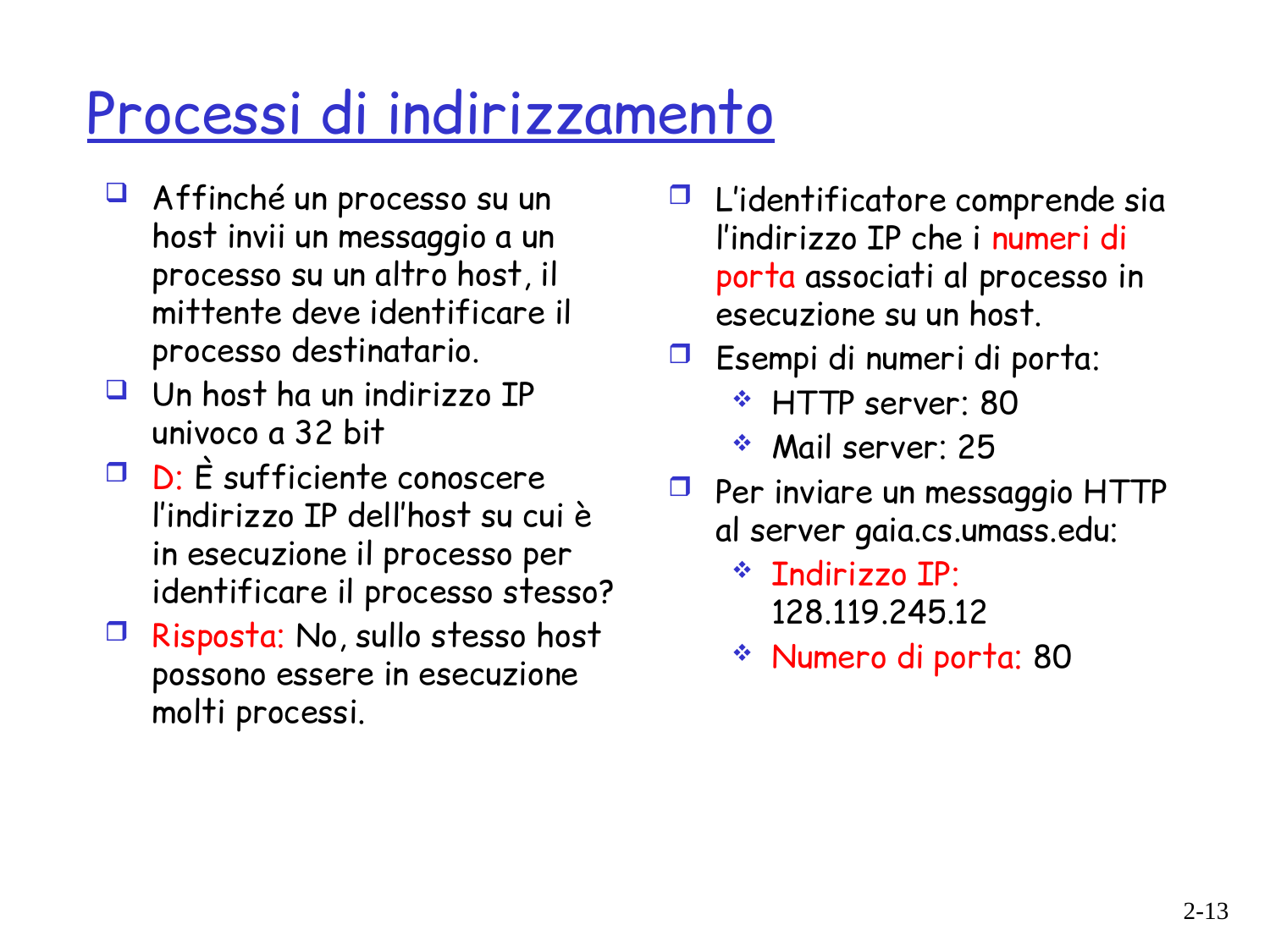

# Processi di indirizzamento
Affinché un processo su un host invii un messaggio a un processo su un altro host, il mittente deve identificare il processo destinatario.
Un host ha un indirizzo IP univoco a 32 bit
D: È sufficiente conoscere l’indirizzo IP dell’host su cui è in esecuzione il processo per identificare il processo stesso?
Risposta: No, sullo stesso host possono essere in esecuzione molti processi.
L’identificatore comprende sia l’indirizzo IP che i numeri di porta associati al processo in esecuzione su un host.
Esempi di numeri di porta:
HTTP server: 80
Mail server: 25
Per inviare un messaggio HTTP al server gaia.cs.umass.edu:
Indirizzo IP: 128.119.245.12
Numero di porta: 80

2-13